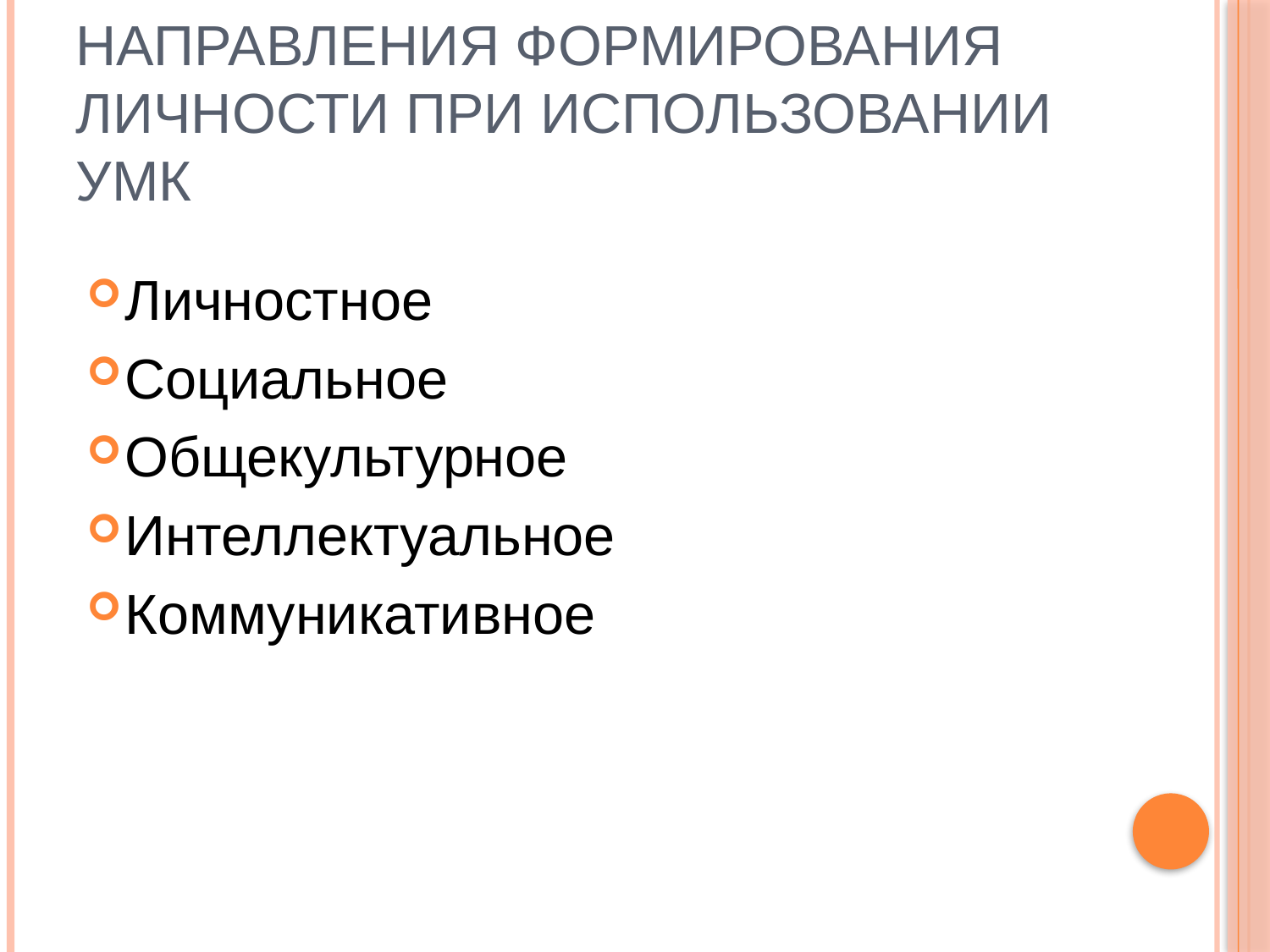

# Направления формирования личности при использовании УМК
Личностное
Социальное
Общекультурное
Интеллектуальное
Коммуникативное